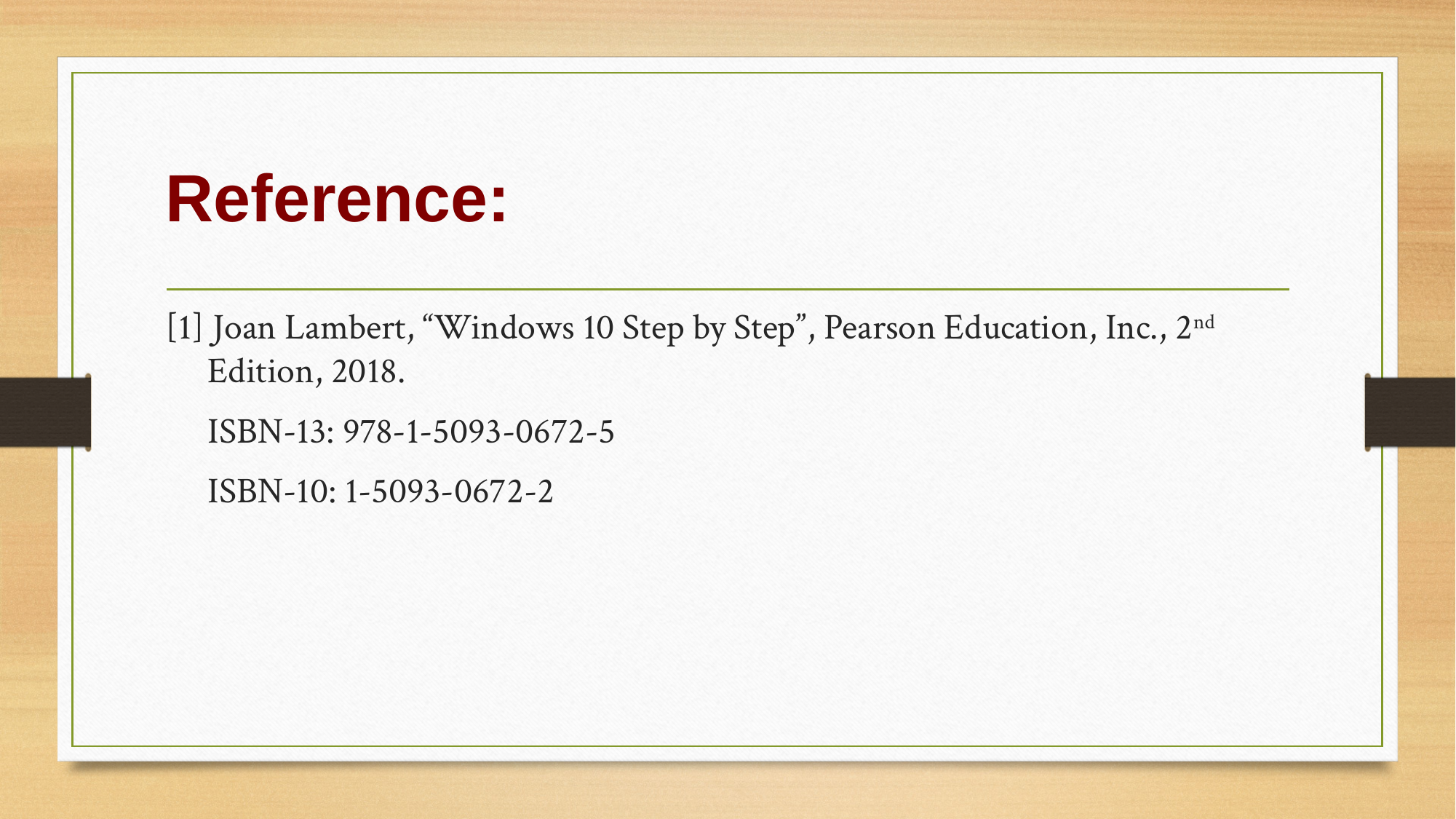

# Reference:
[1] Joan Lambert, “Windows 10 Step by Step”, Pearson Education, Inc., 2nd Edition, 2018.
ISBN-13: 978-1-5093-0672-5
ISBN-10: 1-5093-0672-2